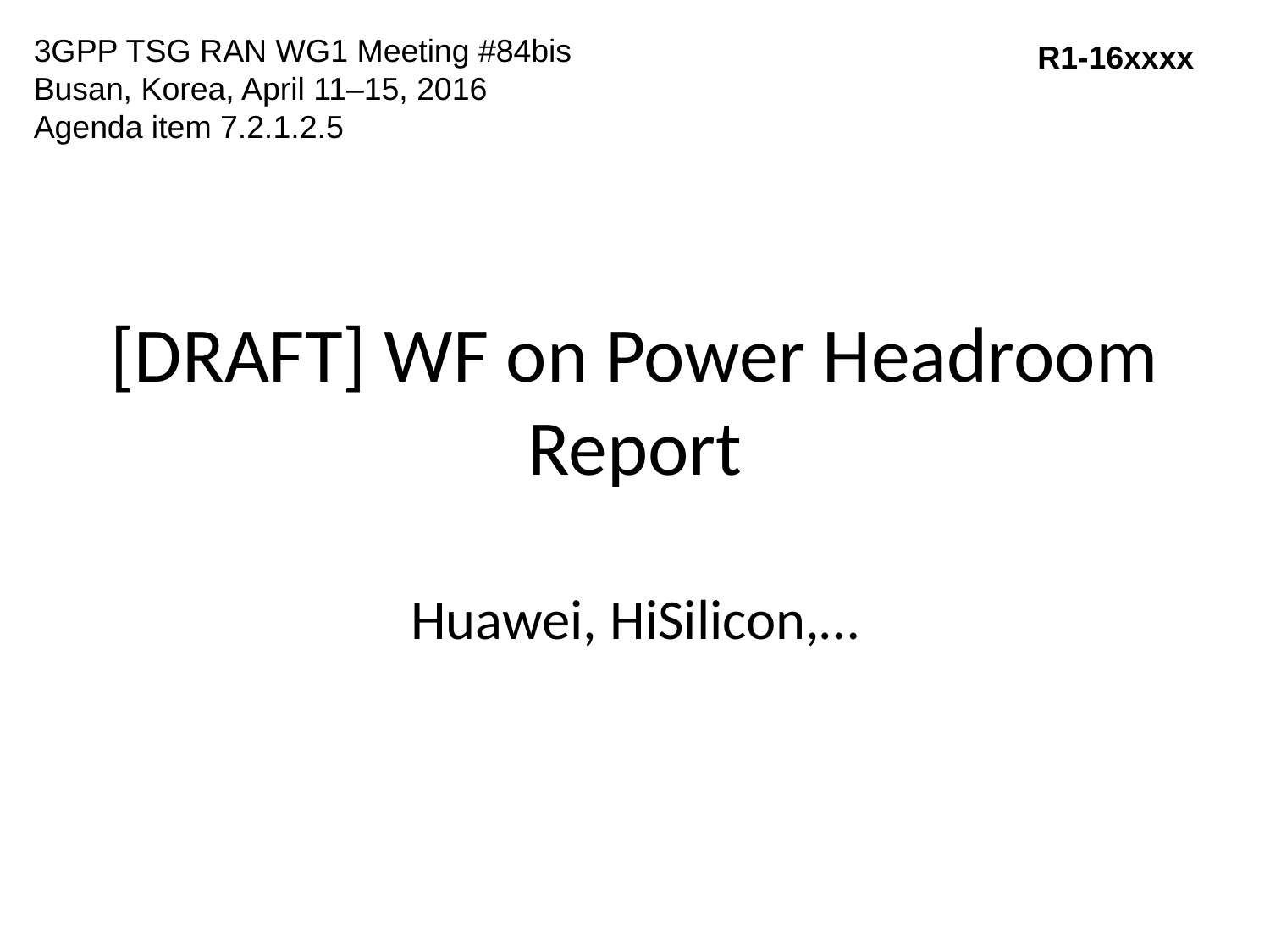

3GPP TSG RAN WG1 Meeting #84bis
Busan, Korea, April 11–15, 2016
Agenda item 7.2.1.2.5
R1-16xxxx
# [DRAFT] WF on Power Headroom Report
Huawei, HiSilicon,…